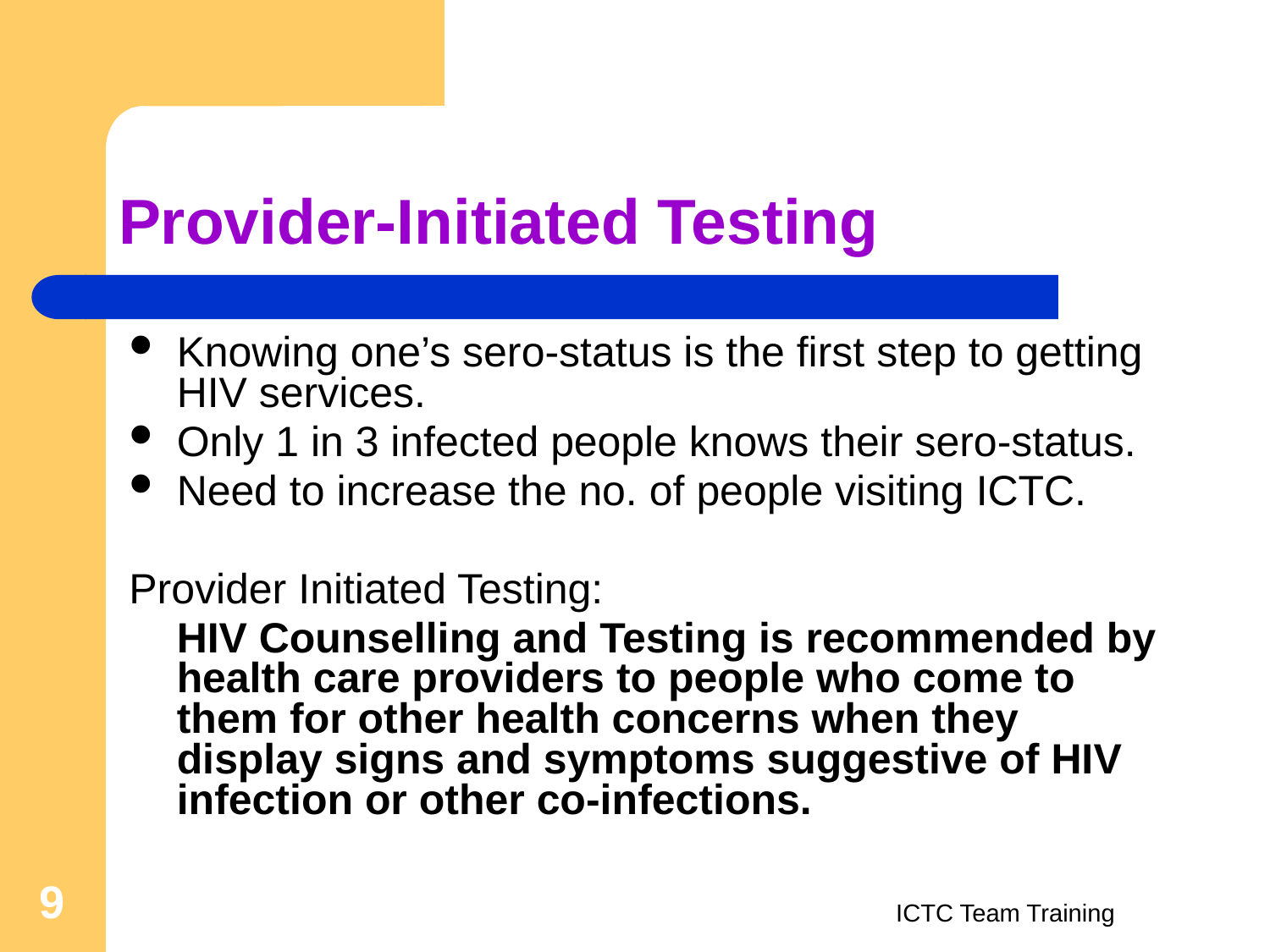

# Provider-Initiated Testing
Knowing one’s sero-status is the first step to getting HIV services.
Only 1 in 3 infected people knows their sero-status.
Need to increase the no. of people visiting ICTC.

Provider Initiated Testing:
	HIV Counselling and Testing is recommended by health care providers to people who come to them for other health concerns when they display signs and symptoms suggestive of HIV infection or other co-infections.
9
ICTC Team Training